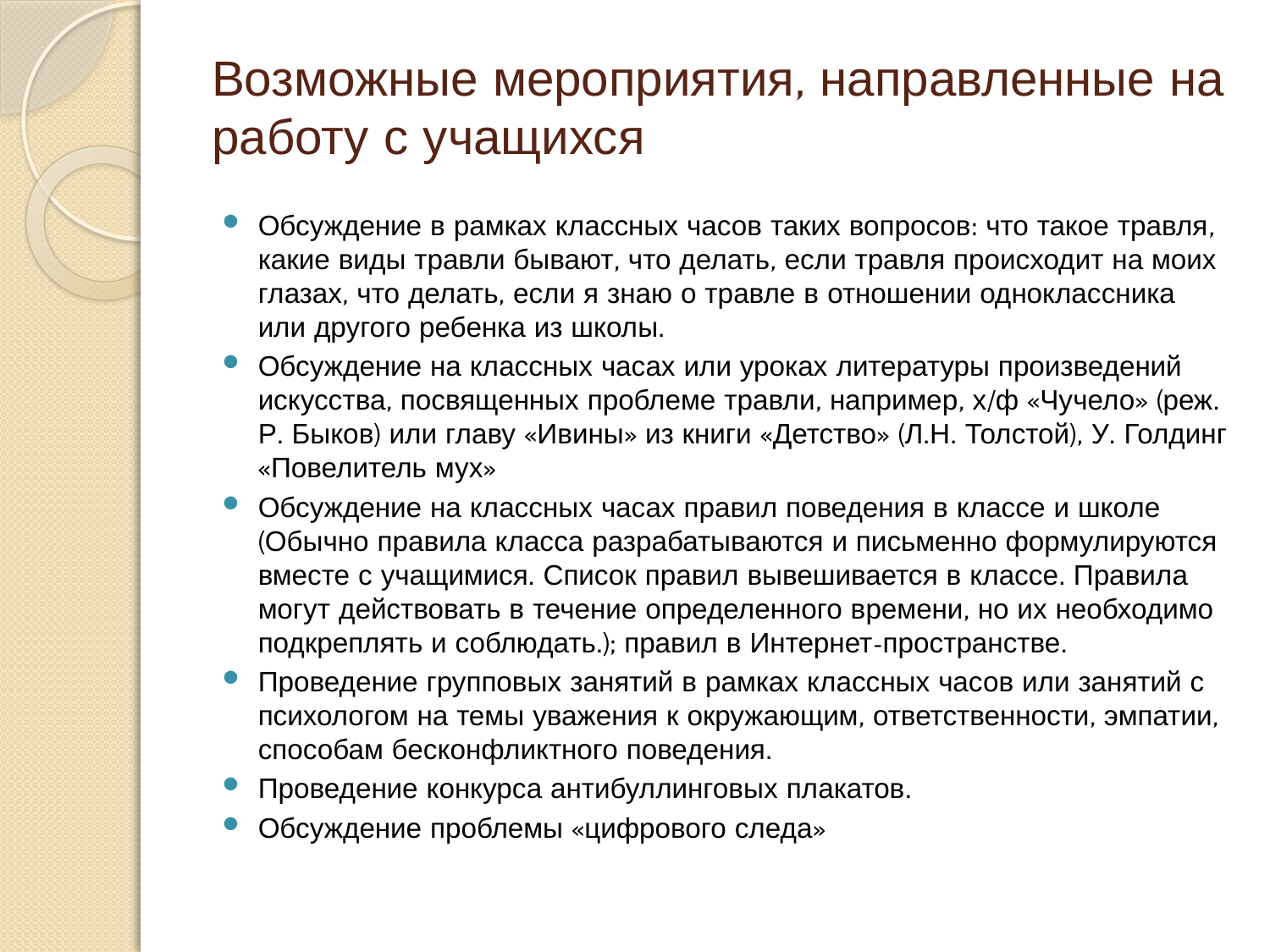

# Возможные мероприятия, направленные на работу с учащихся
Обсуждение в рамках классных часов таких вопросов: что такое травля, какие виды травли бывают, что делать, если травля происходит на моих глазах, что делать, если я знаю о травле в отношении одноклассника или другого ребенка из школы.
Обсуждение на классных часах или уроках литературы произведений искусства, посвященных проблеме травли, например, х/ф «Чучело» (реж. Р. Быков) или главу «Ивины» из книги «Детство» (Л.Н. Толстой), У. Голдинг «Повелитель мух»
Обсуждение на классных часах правил поведения в классе и школе (Обычно правила класса разрабатываются и письменно формулируются вместе с учащимися. Список правил вывешивается в классе. Правила могут действовать в течение определенного времени, но их необходимо подкреплять и соблюдать.); правил в Интернет-пространстве.
Проведение групповых занятий в рамках классных часов или занятий с психологом на темы уважения к окружающим, ответственности, эмпатии, способам бесконфликтного поведения.
Проведение конкурса антибуллинговых плакатов.
Обсуждение проблемы «цифрового следа»